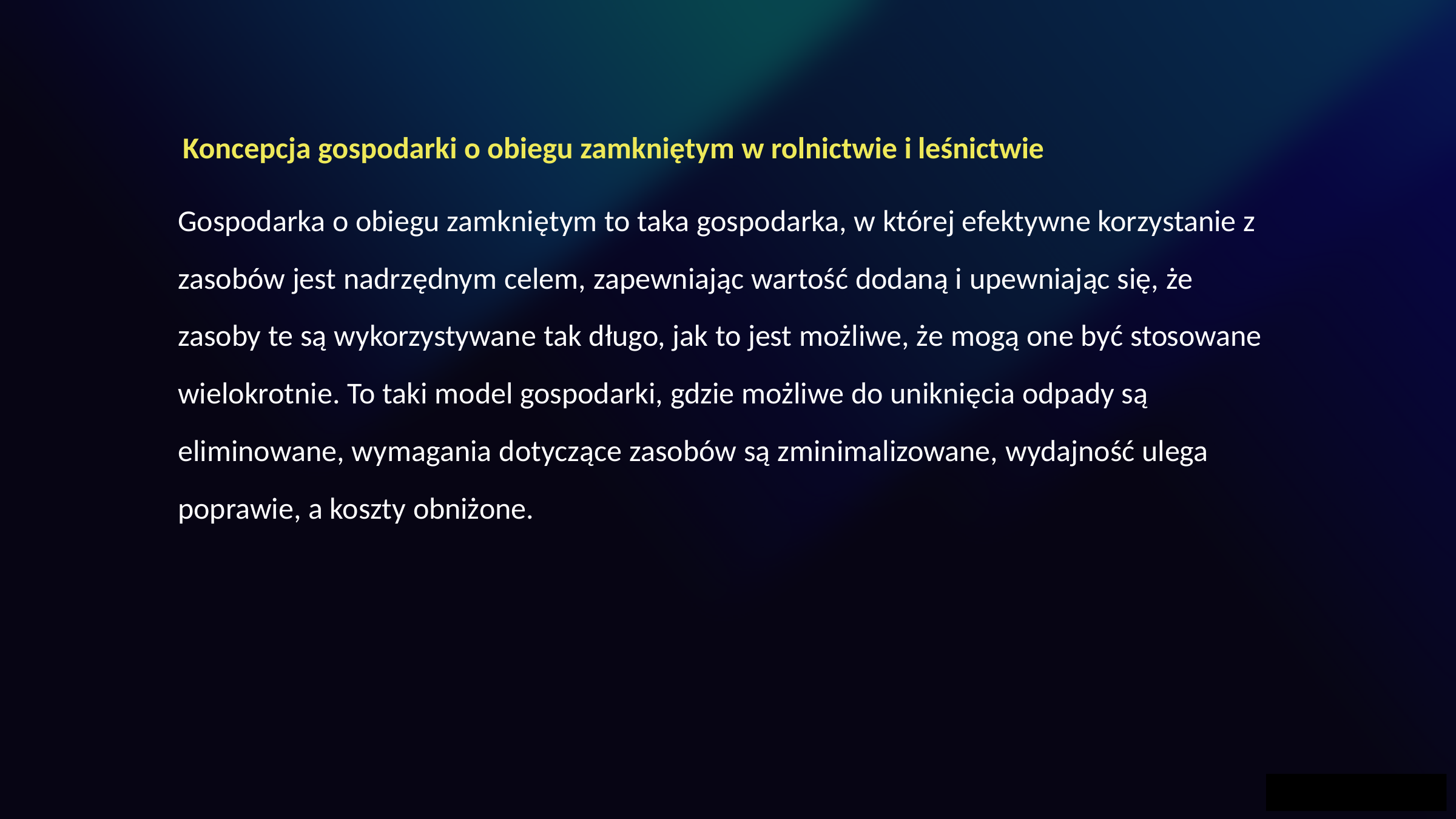

Koncepcja gospodarki o obiegu zamkniętym w rolnictwie i leśnictwie
Gospodarka o obiegu zamkniętym to taka gospodarka, w której efektywne korzystanie z zasobów jest nadrzędnym celem, zapewniając wartość dodaną i upewniając się, że zasoby te są wykorzystywane tak długo, jak to jest możliwe, że mogą one być stosowane wielokrotnie. To taki model gospodarki, gdzie możliwe do uniknięcia odpady są eliminowane, wymagania dotyczące zasobów są zminimalizowane, wydajność ulega poprawie, a koszty obniżone.